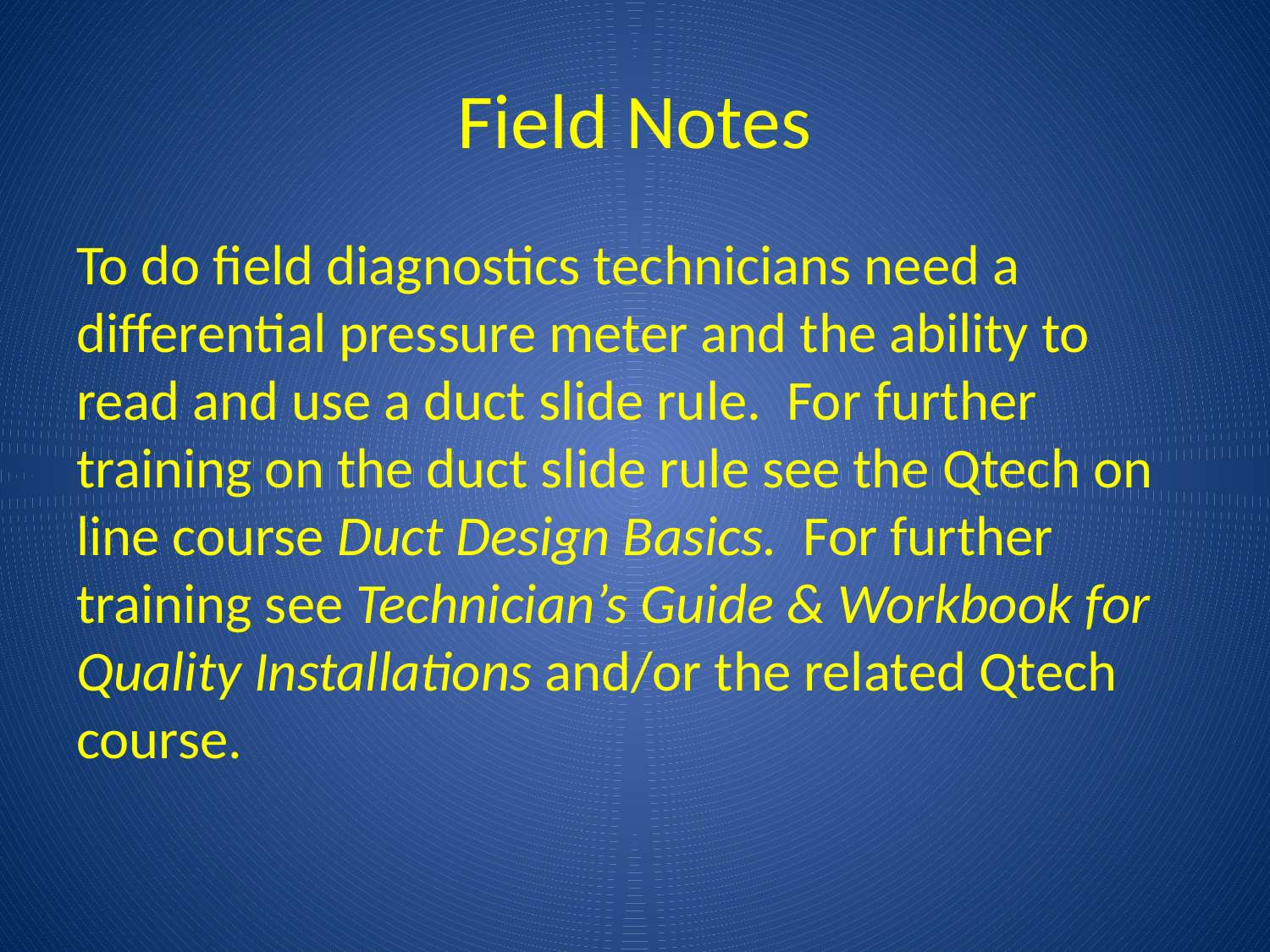

# Field Notes
To do field diagnostics technicians need a differential pressure meter and the ability to read and use a duct slide rule.  For further training on the duct slide rule see the Qtech on line course Duct Design Basics.  For further training see Technician’s Guide & Workbook for Quality Installations and/or the related Qtech course.